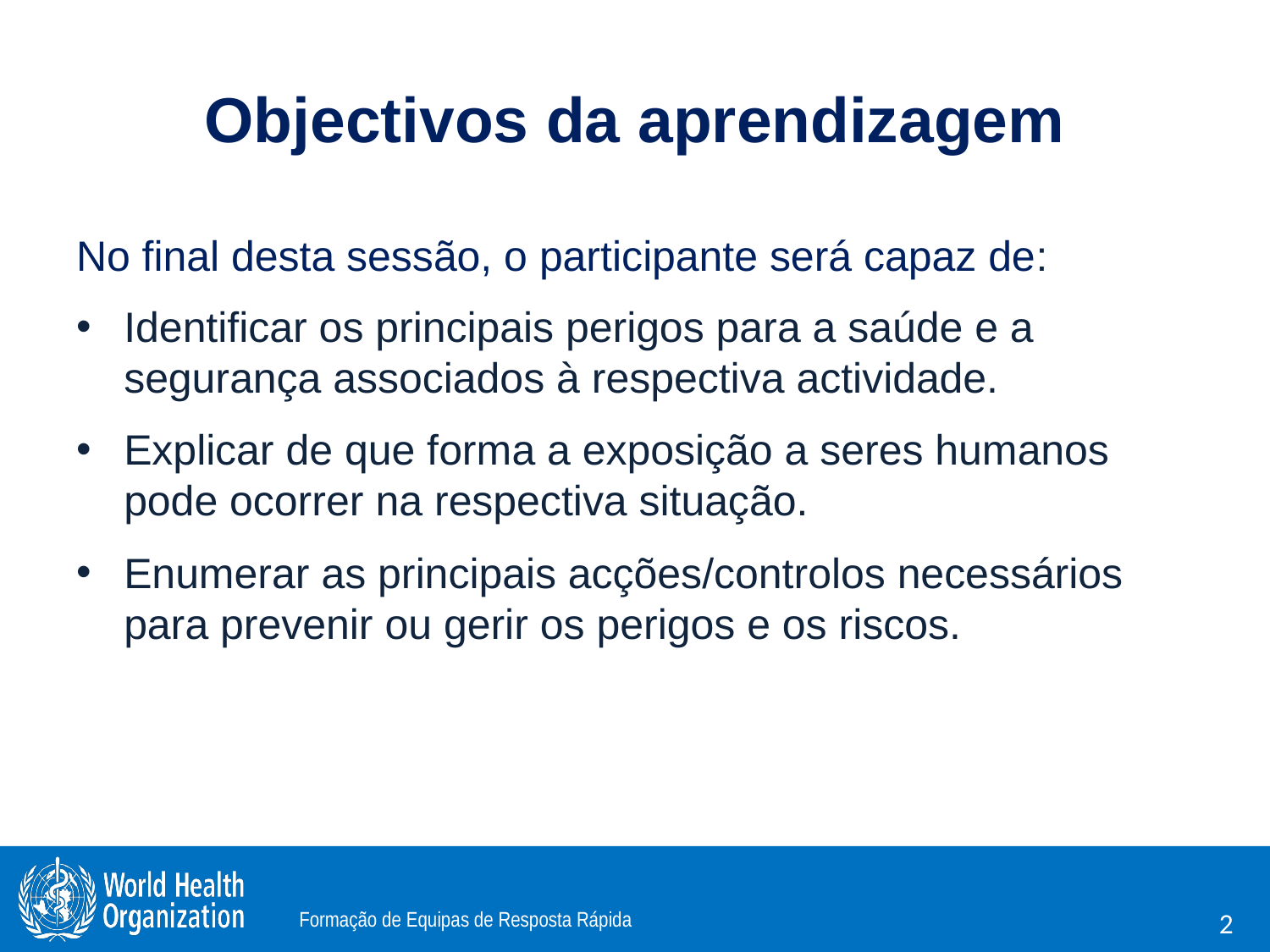

# Objectivos da aprendizagem
No final desta sessão, o participante será capaz de:
Identificar os principais perigos para a saúde e a segurança associados à respectiva actividade.
Explicar de que forma a exposição a seres humanos pode ocorrer na respectiva situação.
Enumerar as principais acções/controlos necessários para prevenir ou gerir os perigos e os riscos.